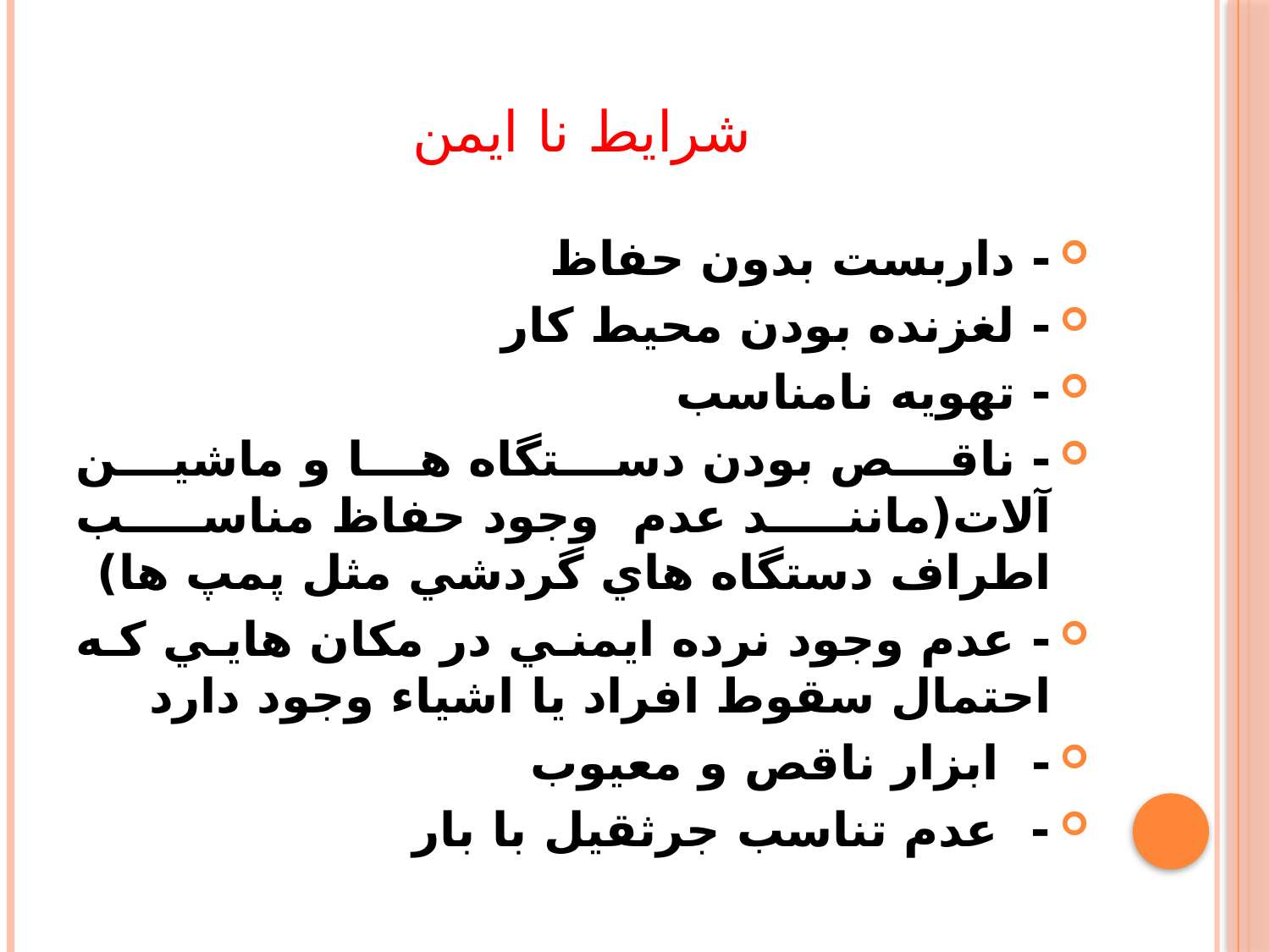

# شرایط نا ایمن
- داربست بدون حفاظ
- لغزنده بودن محيط كار
- تهويه نامناسب
- ناقص بودن دستگاه ها و ماشين آلات(مانند عدم  وجود حفاظ مناسب اطراف دستگاه هاي گردشي مثل پمپ ها)
- عدم وجود نرده ايمني در مكان هايي كه احتمال سقوط افراد يا اشياء وجود دارد
-  ابزار ناقص و معيوب
-  عدم تناسب جرثقيل با بار